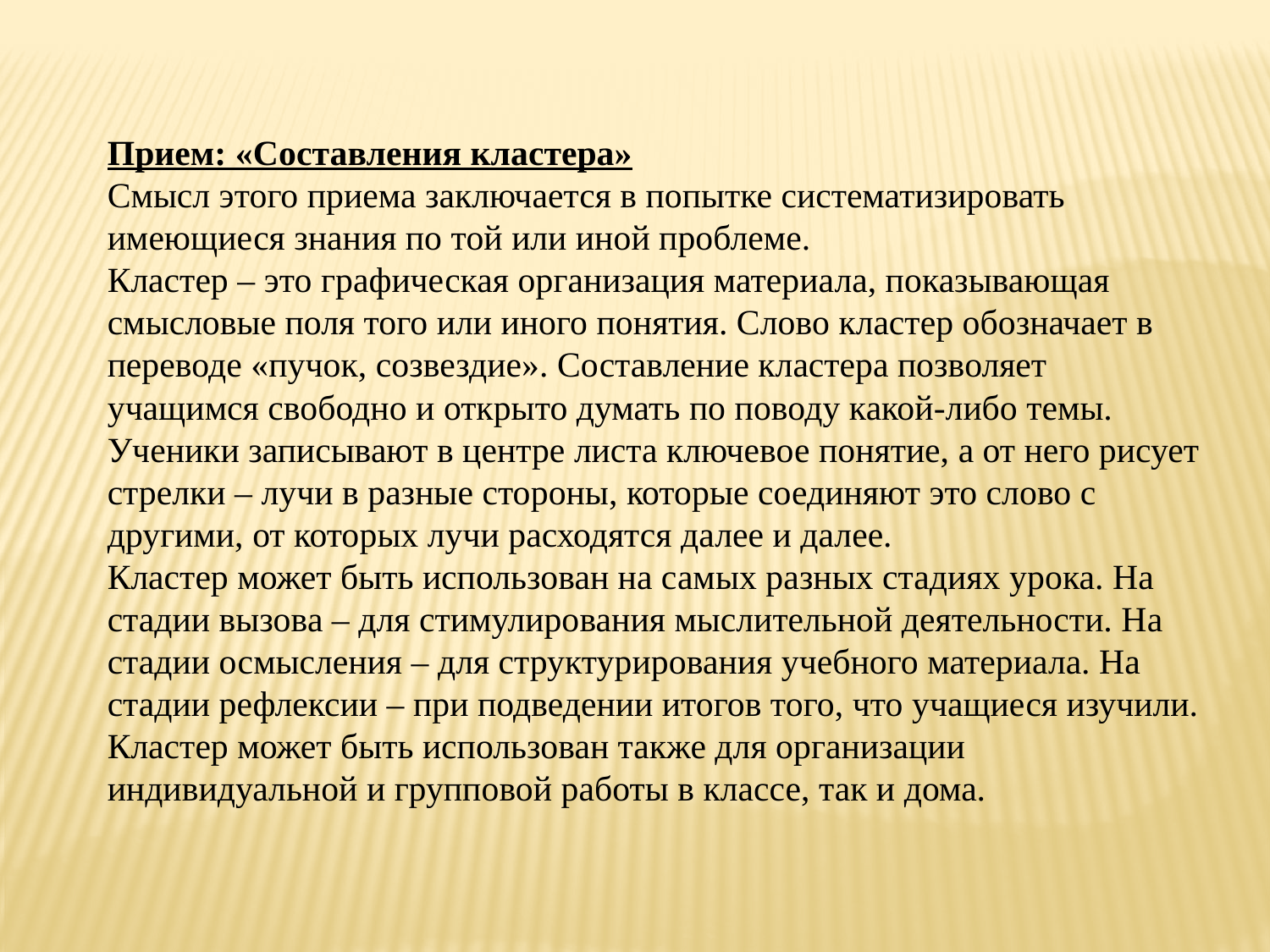

Прием: «Составления кластера»
Смысл этого приема заключается в попытке систематизировать имеющиеся знания по той или иной проблеме.
Кластер – это графическая организация материала, показывающая смысловые поля того или иного понятия. Слово кластер обозначает в переводе «пучок, созвездие». Составление кластера позволяет учащимся свободно и открыто думать по поводу какой-либо темы.
Ученики записывают в центре листа ключевое понятие, а от него рисует стрелки – лучи в разные стороны, которые соединяют это слово с другими, от которых лучи расходятся далее и далее.
Кластер может быть использован на самых разных стадиях урока. На стадии вызова – для стимулирования мыслительной деятельности. На стадии осмысления – для структурирования учебного материала. На стадии рефлексии – при подведении итогов того, что учащиеся изучили. Кластер может быть использован также для организации индивидуальной и групповой работы в классе, так и дома.